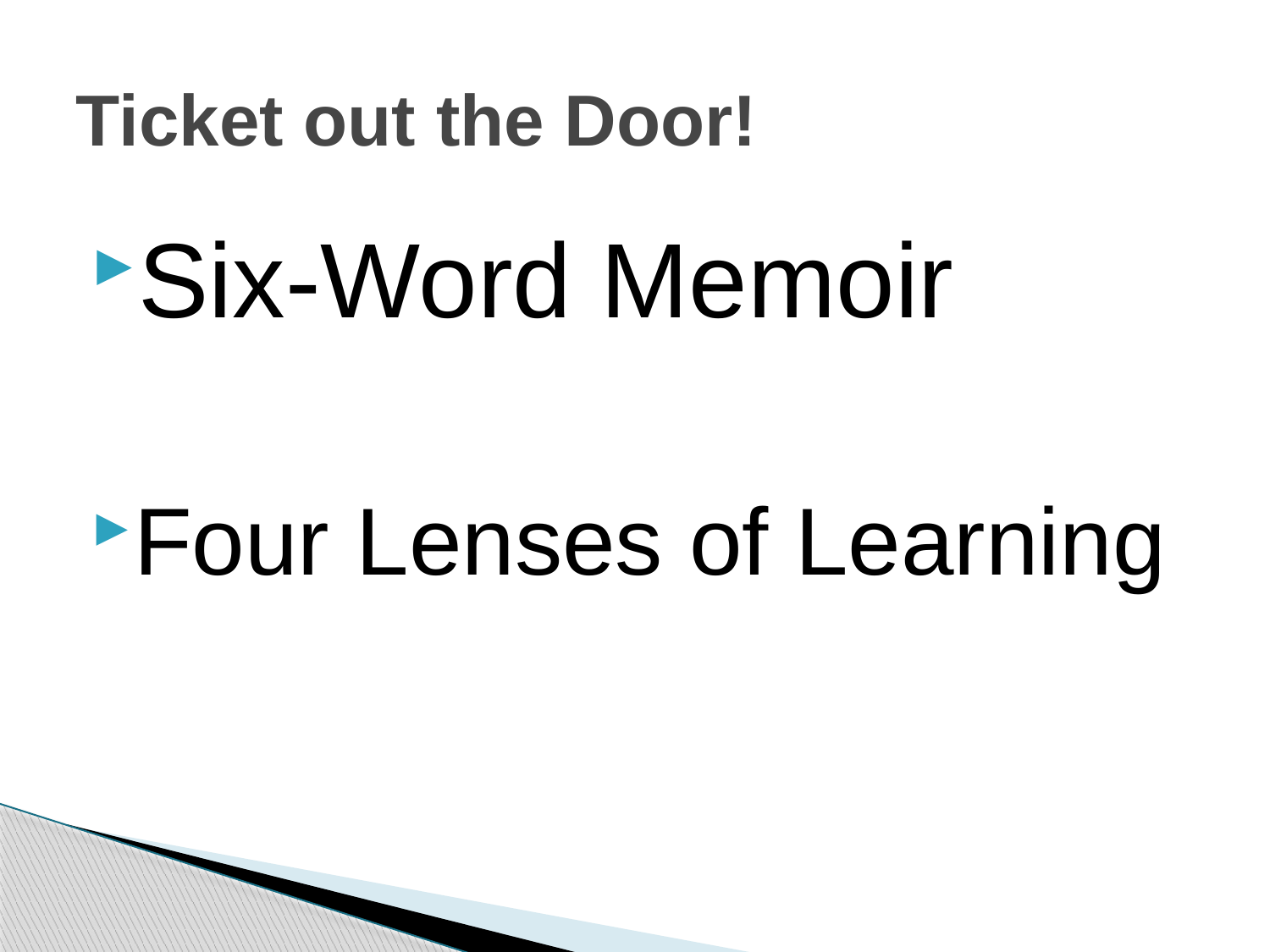

# Ticket out the Door!
Six-Word Memoir

Four Lenses of Learning